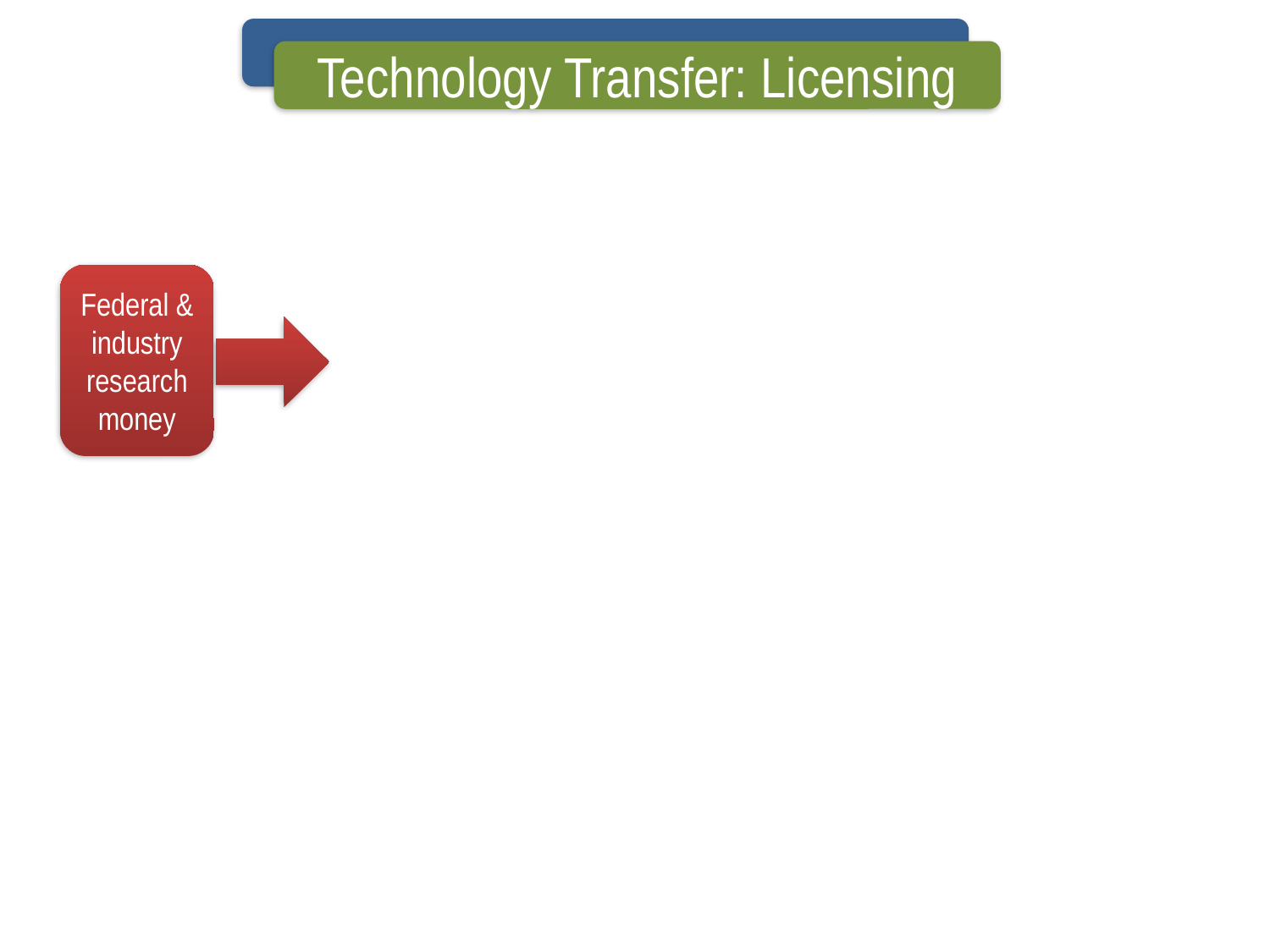

Technology Transfer: Licensing

Federal & industry
research money